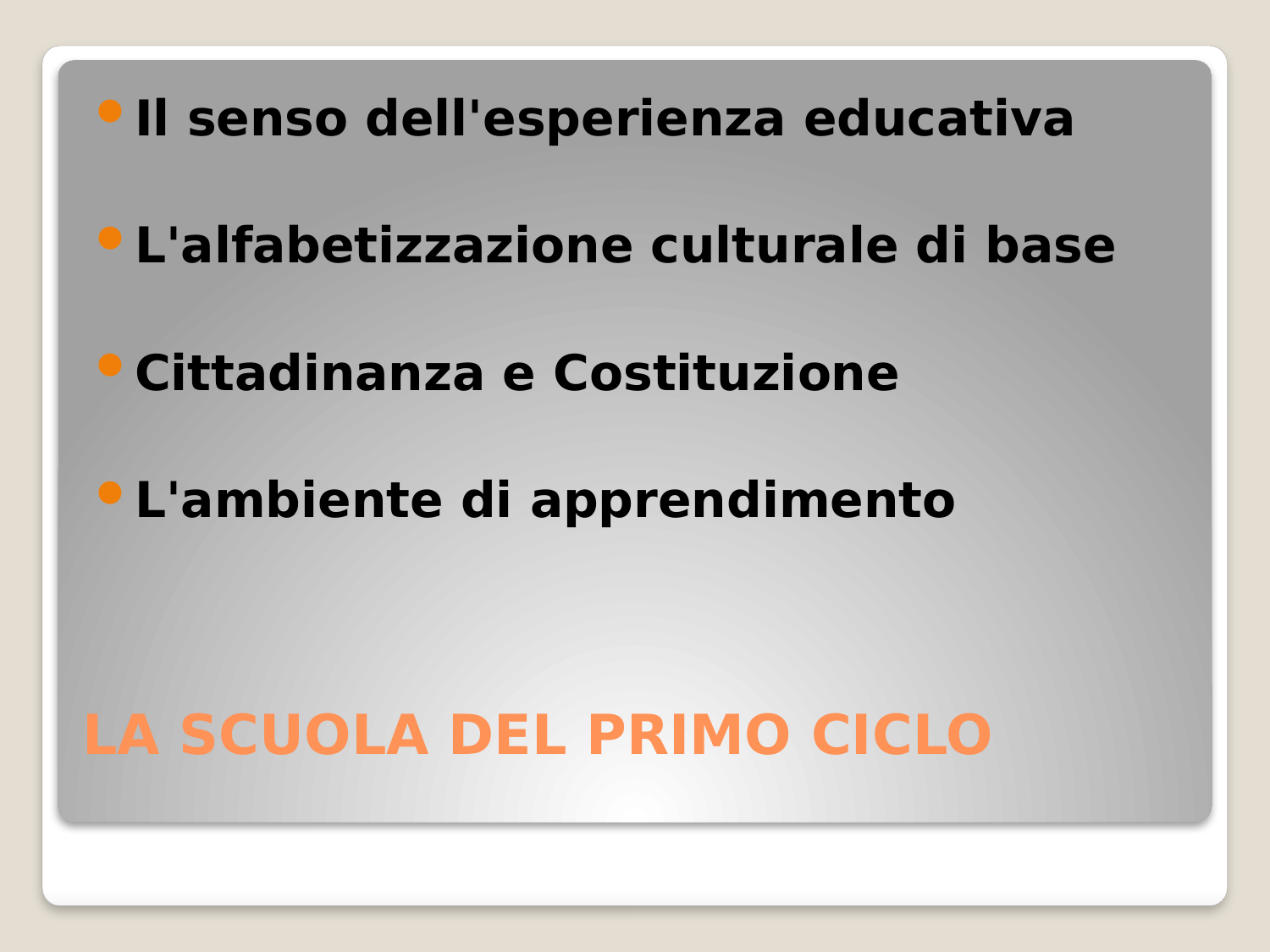

Il senso dell'esperienza educativa

L'alfabetizzazione culturale di base

Cittadinanza e Costituzione

L'ambiente di apprendimento

# LA SCUOLA DEL PRIMO CICLO